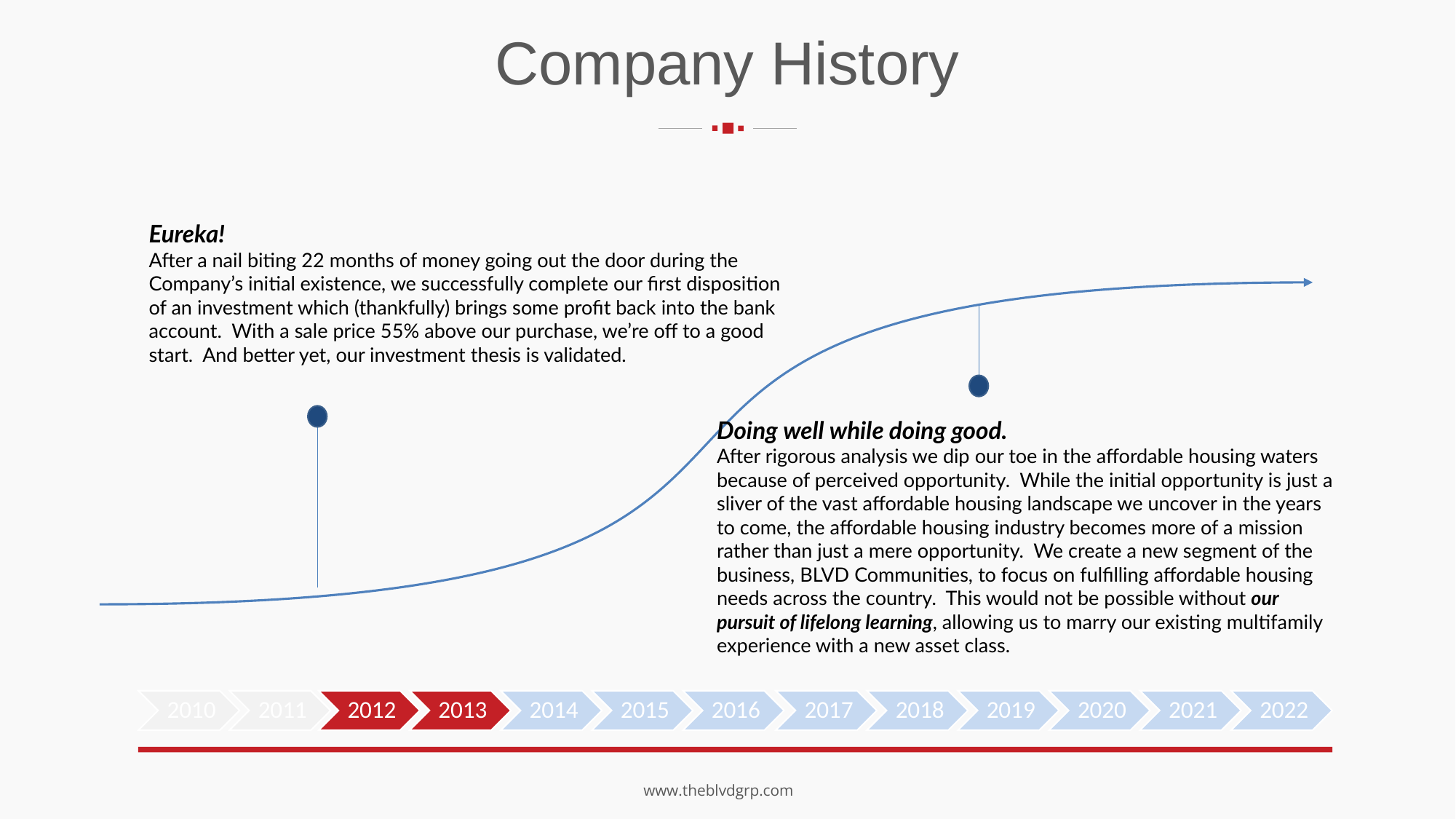

Company History

Eureka!
After a nail biting 22 months of money going out the door during the Company’s initial existence, we successfully complete our first disposition of an investment which (thankfully) brings some profit back into the bank account.  With a sale price 55% above our purchase, we’re off to a good start.  And better yet, our investment thesis is validated.

Doing well while doing good.
After rigorous analysis we dip our toe in the affordable housing waters because of perceived opportunity.  While the initial opportunity is just a sliver of the vast affordable housing landscape we uncover in the years to come, the affordable housing industry becomes more of a mission rather than just a mere opportunity.  We create a new segment of the business, BLVD Communities, to focus on fulfilling affordable housing needs across the country.  This would not be possible without our pursuit of lifelong learning, allowing us to marry our existing multifamily experience with a new asset class.

2010
2011
2012
2013
2014
2015
2016
2017
2018
2019
2020
2021
2022

www.theblvdgrp.com